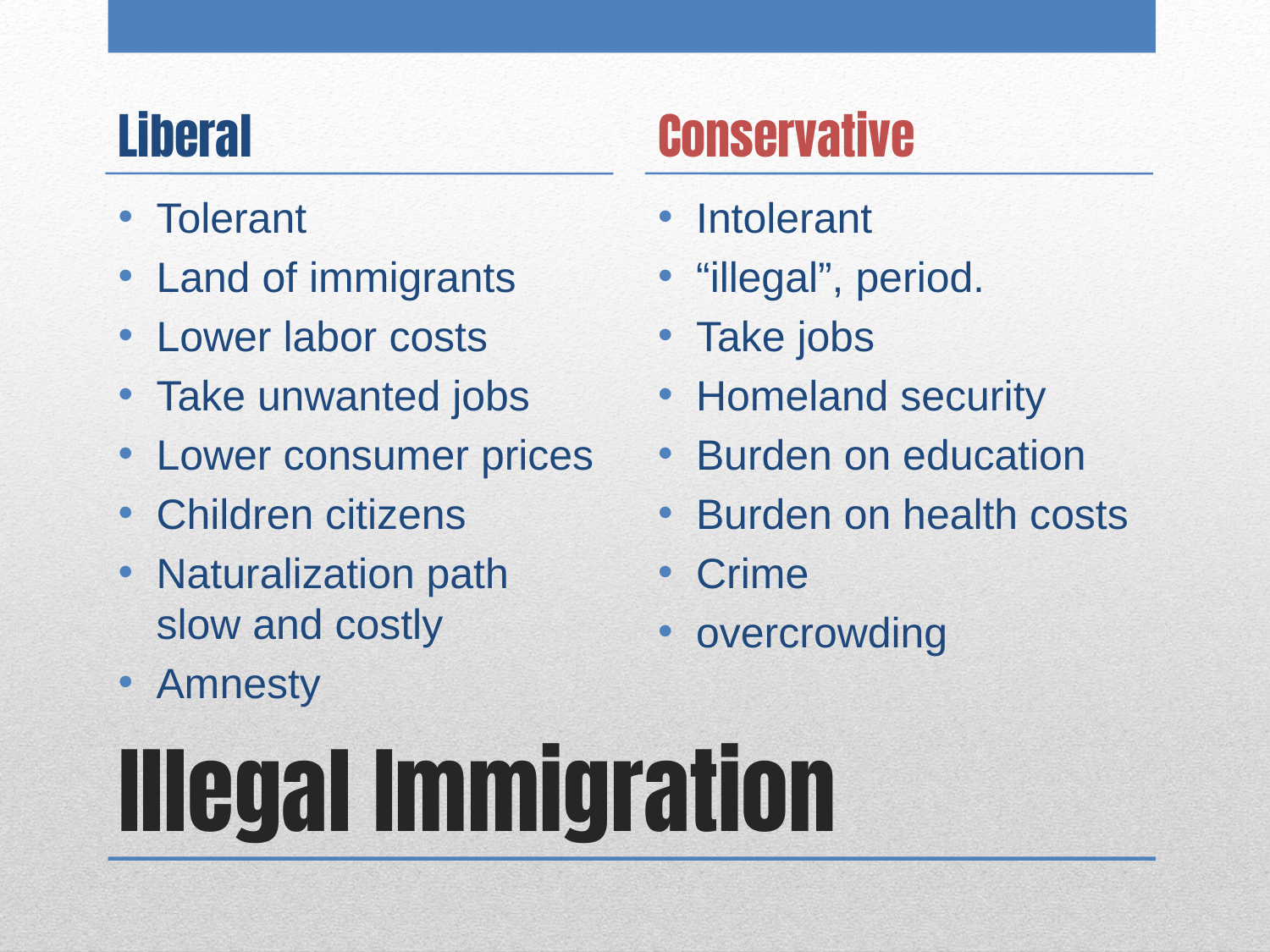

Liberal
Conservative
Tolerant
Land of immigrants
Lower labor costs
Take unwanted jobs
Lower consumer prices
Children citizens
Naturalization path slow and costly
Amnesty
Intolerant
“illegal”, period.
Take jobs
Homeland security
Burden on education
Burden on health costs
Crime
overcrowding
# Illegal Immigration